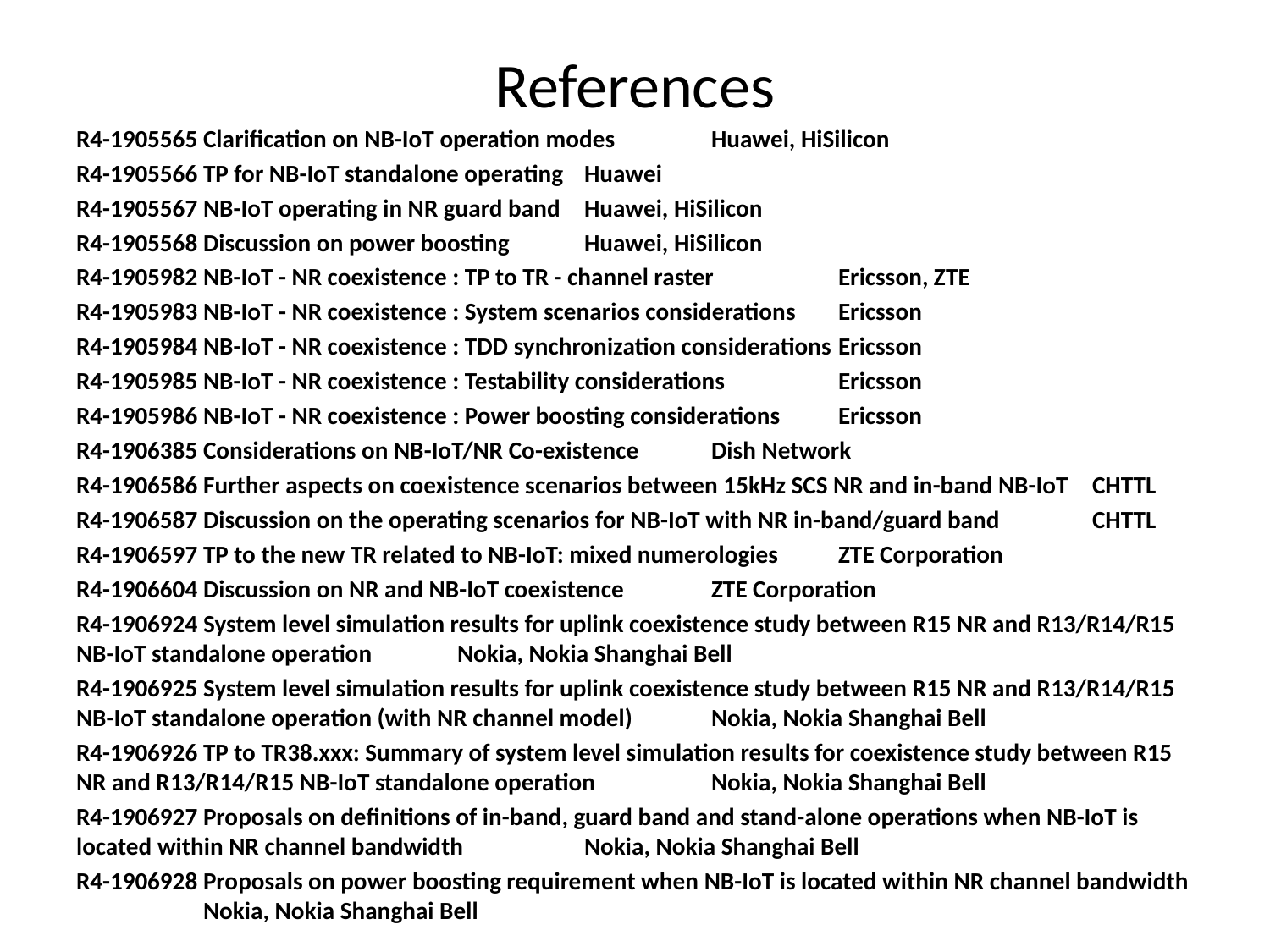

# References
R4-1905565	Clarification on NB-IoT operation modes	Huawei, HiSilicon
R4-1905566	TP for NB-IoT standalone operating	Huawei
R4-1905567	NB-IoT operating in NR guard band	Huawei, HiSilicon
R4-1905568	Discussion on power boosting	Huawei, HiSilicon
R4-1905982	NB-IoT - NR coexistence : TP to TR - channel raster	Ericsson, ZTE
R4-1905983	NB-IoT - NR coexistence : System scenarios considerations	Ericsson
R4-1905984	NB-IoT - NR coexistence : TDD synchronization considerations	Ericsson
R4-1905985	NB-IoT - NR coexistence : Testability considerations	Ericsson
R4-1905986	NB-IoT - NR coexistence : Power boosting considerations	Ericsson
R4-1906385	Considerations on NB-IoT/NR Co-existence	Dish Network
R4-1906586	Further aspects on coexistence scenarios between 15kHz SCS NR and in-band NB-IoT	CHTTL
R4-1906587	Discussion on the operating scenarios for NB-IoT with NR in-band/guard band	CHTTL
R4-1906597	TP to the new TR related to NB-IoT: mixed numerologies  	ZTE Corporation
R4-1906604	Discussion on NR and NB-IoT coexistence	ZTE Corporation
R4-1906924	System level simulation results for uplink coexistence study between R15 NR and R13/R14/R15 NB-IoT standalone operation	Nokia, Nokia Shanghai Bell
R4-1906925	System level simulation results for uplink coexistence study between R15 NR and R13/R14/R15 NB-IoT standalone operation (with NR channel model)	Nokia, Nokia Shanghai Bell
R4-1906926	TP to TR38.xxx: Summary of system level simulation results for coexistence study between R15 NR and R13/R14/R15 NB-IoT standalone operation	Nokia, Nokia Shanghai Bell
R4-1906927	Proposals on definitions of in-band, guard band and stand-alone operations when NB-IoT is located within NR channel bandwidth	Nokia, Nokia Shanghai Bell
R4-1906928	Proposals on power boosting requirement when NB-IoT is located within NR channel bandwidth	Nokia, Nokia Shanghai Bell